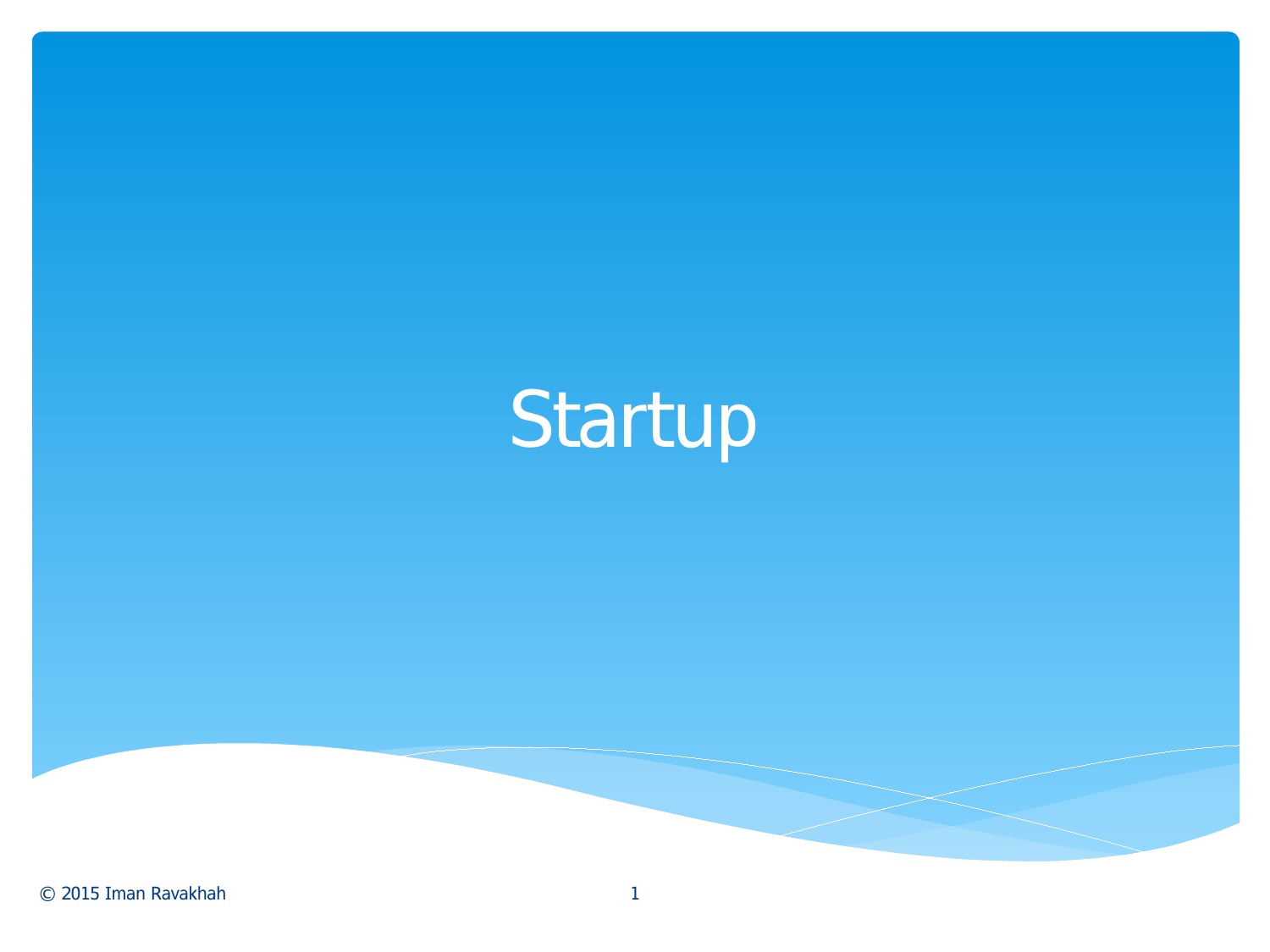

# Startup
1
© 2015 Iman Ravakhah